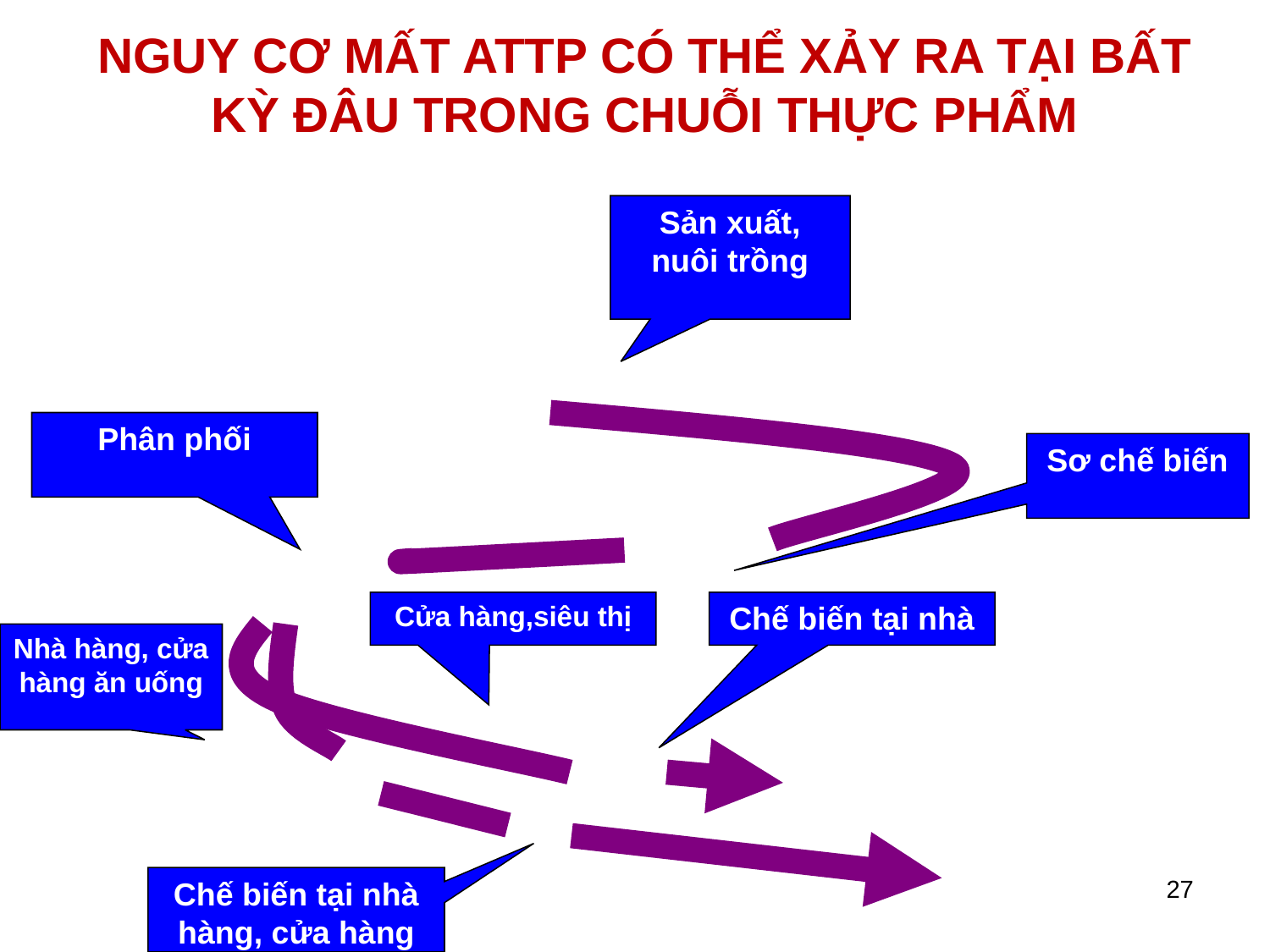

NGUY CƠ MẤT ATTP CÓ THỂ XẢY RA TẠI BẤT KỲ ĐÂU TRONG CHUỖI THỰC PHẨM

Sản xuất, nuôi trồng
Phân phối

Sơ chế biến
Cửa hàng,siêu thị
Chế biến tại nhà
Nhà hàng, cửa hàng ăn uống
27
Chế biến tại nhà hàng, cửa hàng ăn